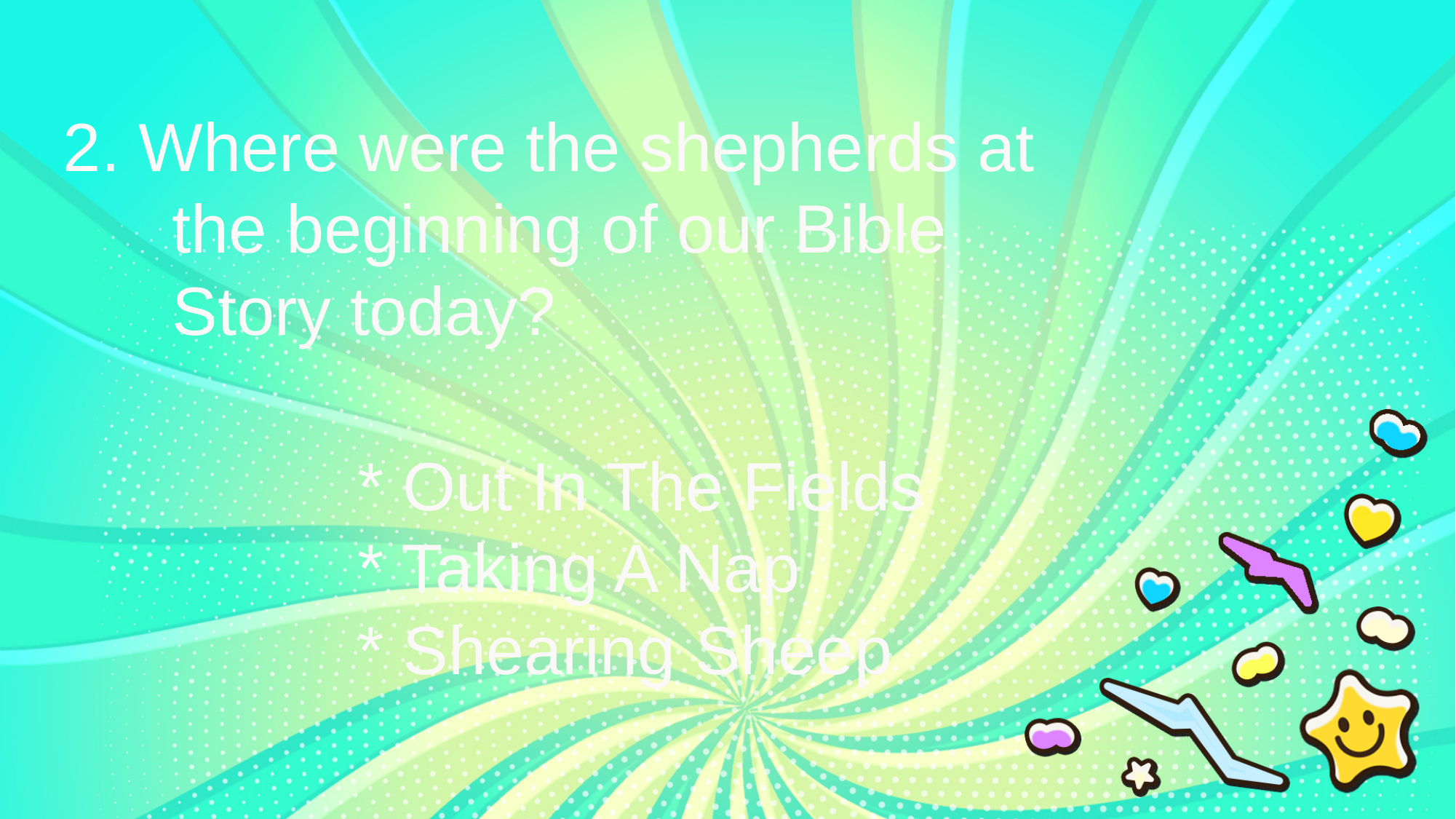

2. Where were the shepherds at
	the beginning of our Bible
	Story today?
* Out In The Fields
* Taking A Nap
* Shearing Sheep